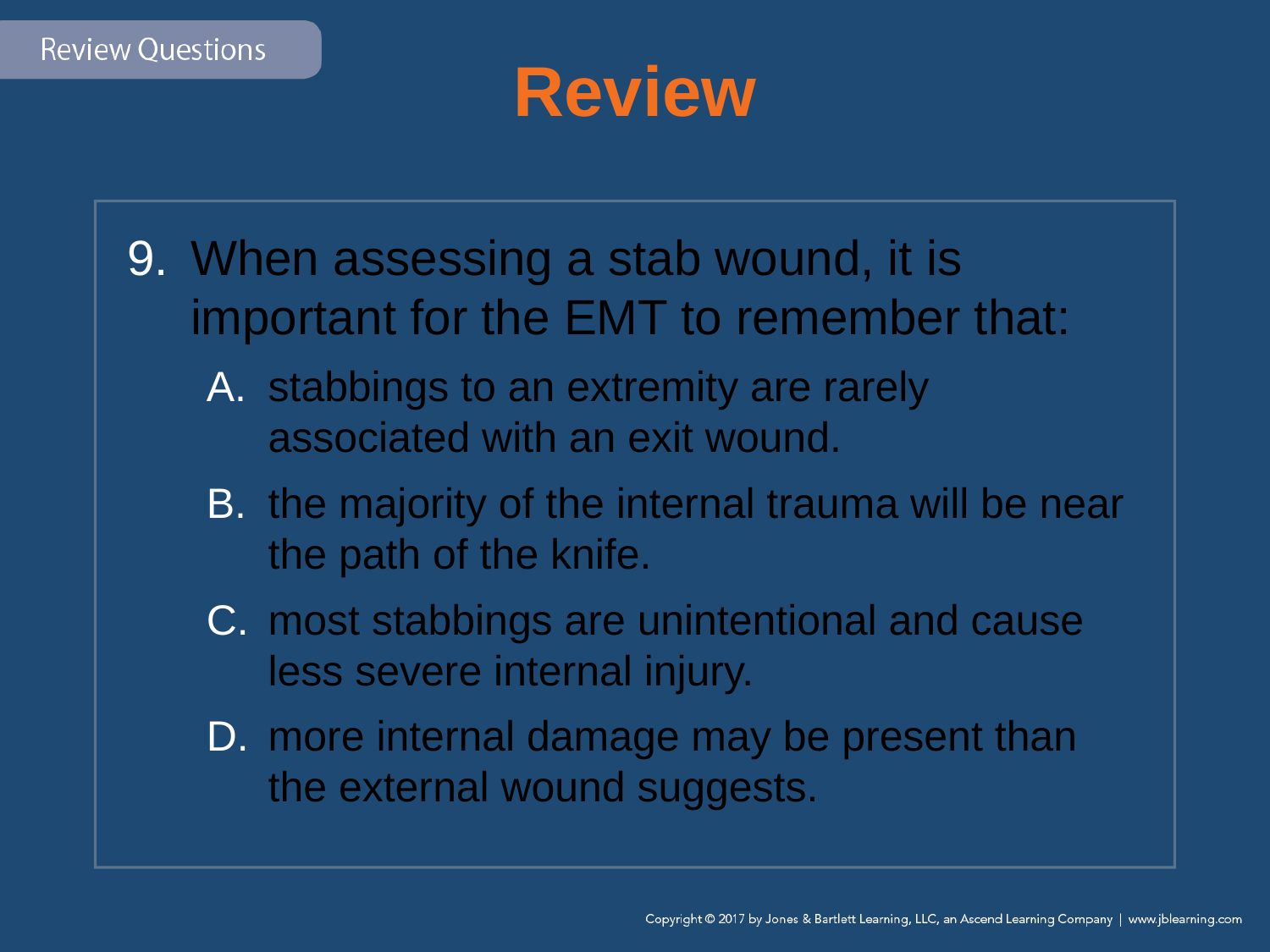

# Review
When assessing a stab wound, it is important for the EMT to remember that:
stabbings to an extremity are rarely associated with an exit wound.
the majority of the internal trauma will be near the path of the knife.
most stabbings are unintentional and cause less severe internal injury.
more internal damage may be present than the external wound suggests.